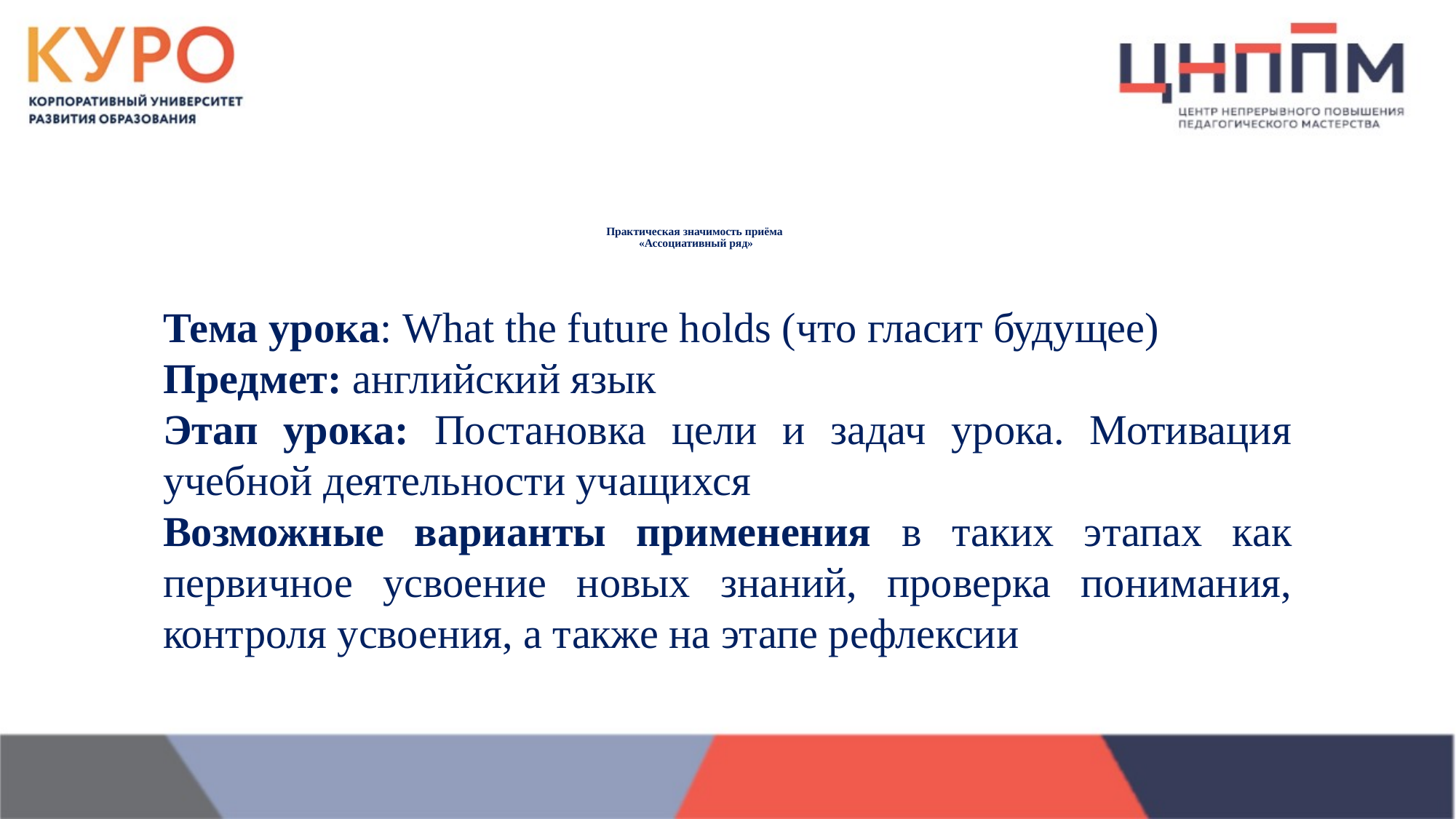

Практическая значимость приёма
«Ассоциативный ряд»
Тема урока: What the future holds (что гласит будущее)
Предмет: английский язык
Этап урока: Постановка цели и задач урока. Мотивация учебной деятельности учащихся
Возможные варианты применения в таких этапах как первичное усвоение новых знаний, проверка понимания, контроля усвоения, а также на этапе рефлексии